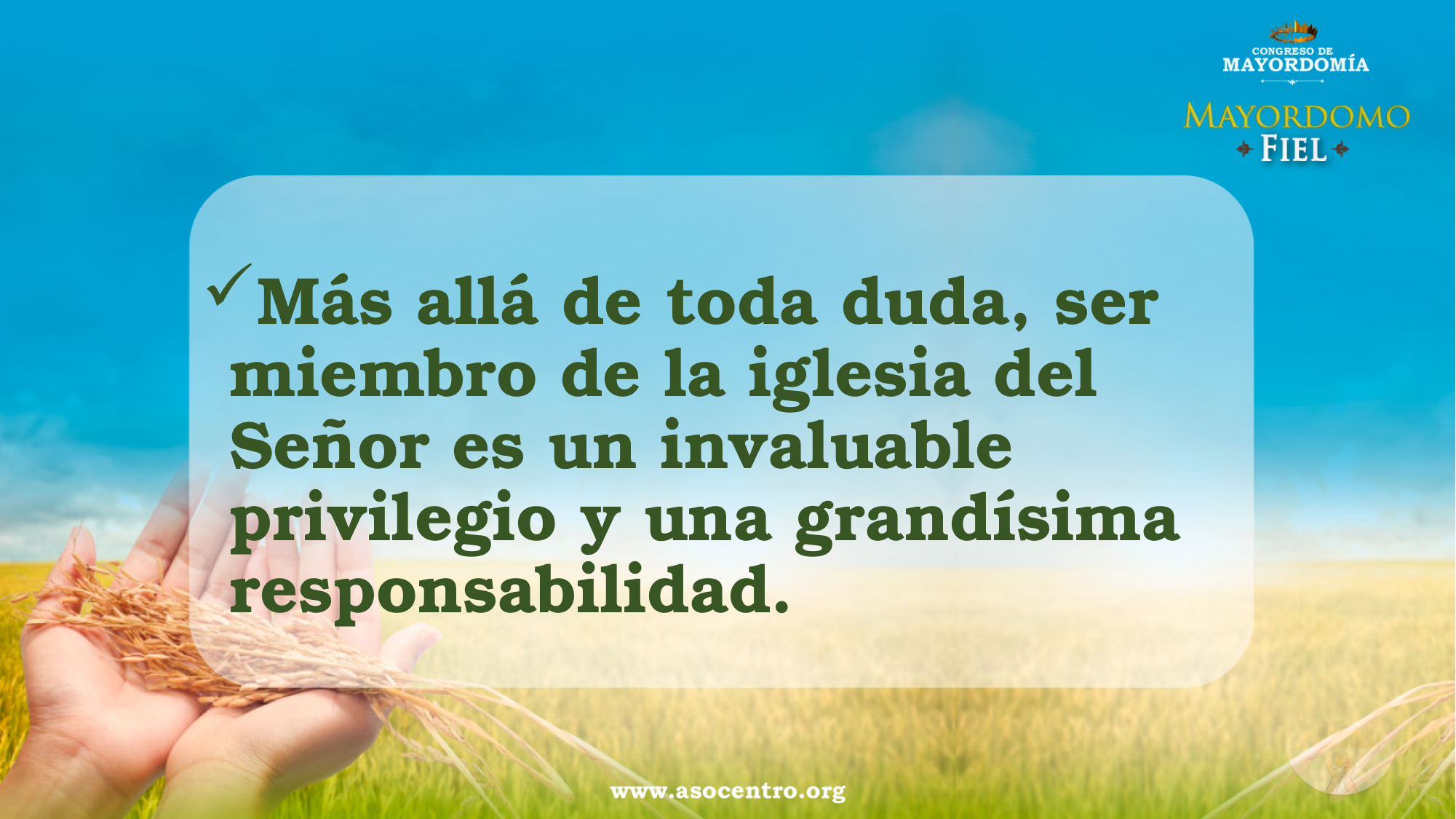

Más allá de toda duda, ser miembro de la iglesia del Señor es un invaluable privilegio y una grandísima responsabilidad.